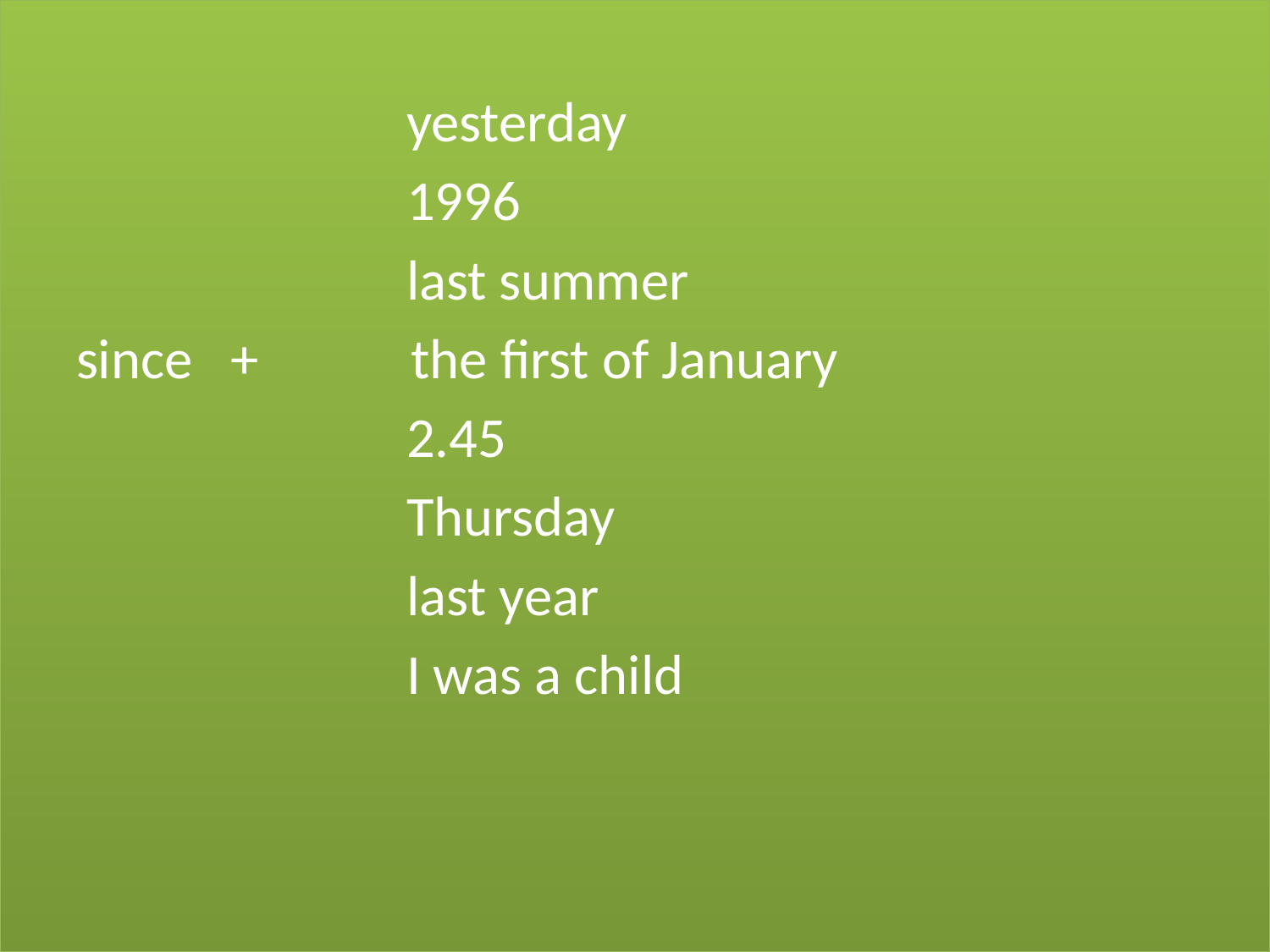

yesterday
                               1996
                               last summer
     since   +            the first of January
                               2.45
                               Thursday
                               last year
                               I was a child